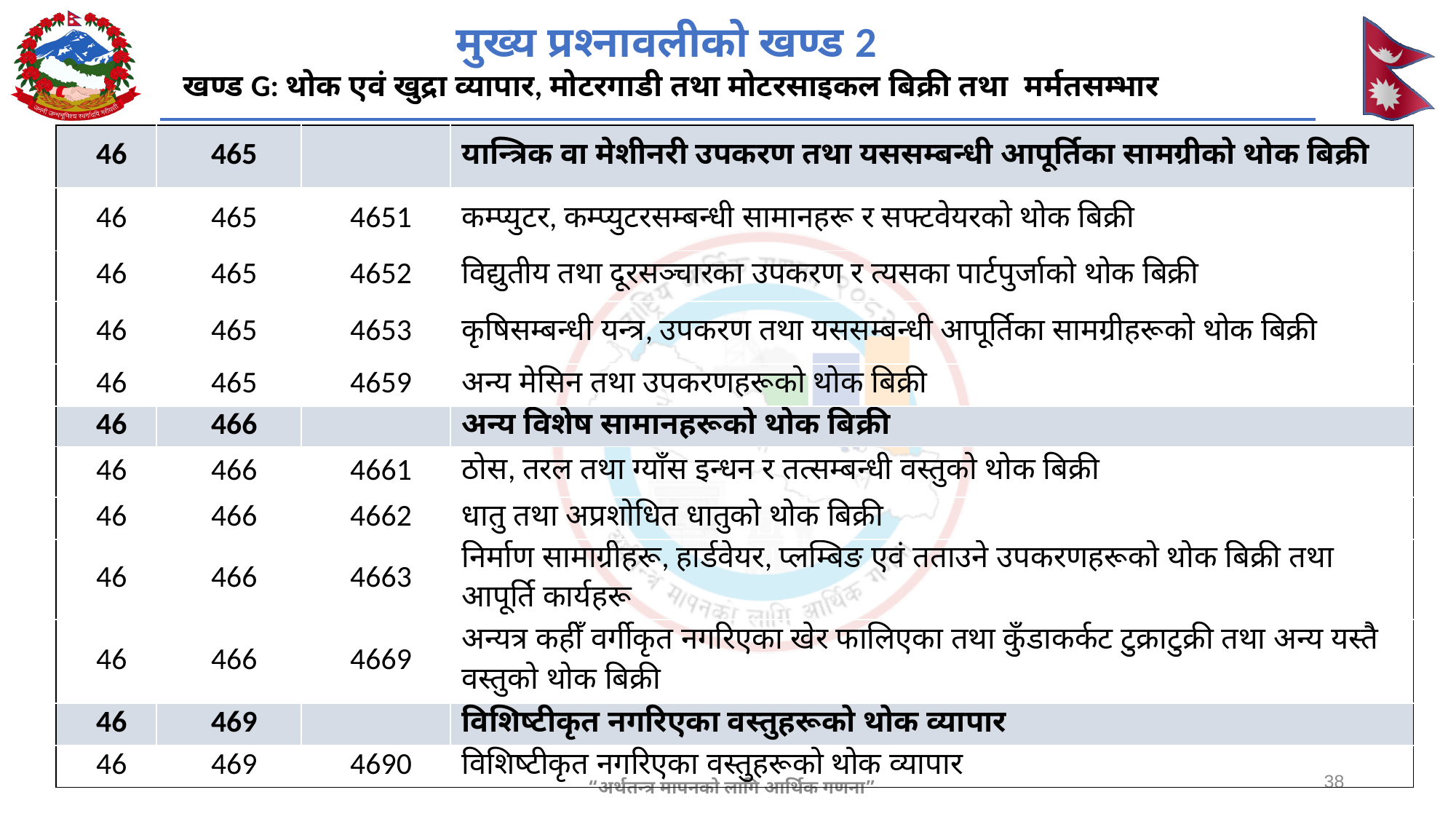

मुख्य प्रश्नावलीको खण्ड 2
खण्ड G: थोक एवं खुद्रा व्यापार, मोटरगाडी तथा मोटरसाइकल बिक्री तथा  मर्मतसम्भार
| 46 | 465 |  | यान्त्रिक वा मेशीनरी उपकरण तथा यससम्बन्धी आपूर्तिका सामग्रीको थोक बिक्री |
| --- | --- | --- | --- |
| 46 | 465 | 4651 | कम्प्युटर, कम्प्युटरसम्बन्धी सामानहरू र सफ्टवेयरको थोक बिक्री |
| 46 | 465 | 4652 | विद्युतीय तथा दूरसञ्चारका उपकरण र त्यसका पार्टपुर्जाको थोक बिक्री |
| 46 | 465 | 4653 | कृषिसम्बन्धी यन्त्र, उपकरण तथा यससम्बन्धी आपूर्तिका सामग्रीहरूको थोक बिक्री |
| 46 | 465 | 4659 | अन्य मेसिन तथा उपकरणहरूको थोक बिक्री |
| 46 | 466 |  | अन्य विशेष सामानहरूको थोक बिक्री |
| 46 | 466 | 4661 | ठोस, तरल तथा ग्याँस इन्धन र तत्सम्बन्धी वस्तुको थोक बिक्री |
| 46 | 466 | 4662 | धातु तथा अप्रशोधित धातुको थोक बिक्री |
| 46 | 466 | 4663 | निर्माण सामाग्रीहरू, हार्डवेयर, प्लम्बिङ एवं तताउने उपकरणहरूको थोक बिक्री तथा आपूर्ति कार्यहरू |
| 46 | 466 | 4669 | अन्यत्र कहीँ वर्गीकृत नगरिएका खेर फालिएका तथा कुँडाकर्कट टुक्राटुक्री तथा अन्य यस्तै वस्तुको थोक बिक्री |
| 46 | 469 |  | विशिष्टीकृत नगरिएका वस्तुहरूको थोक व्यापार |
| 46 | 469 | 4690 | विशिष्टीकृत नगरिएका वस्तुहरूको थोक व्यापार |
38
“अर्थतन्त्र मापनको लागि आर्थिक गणना”